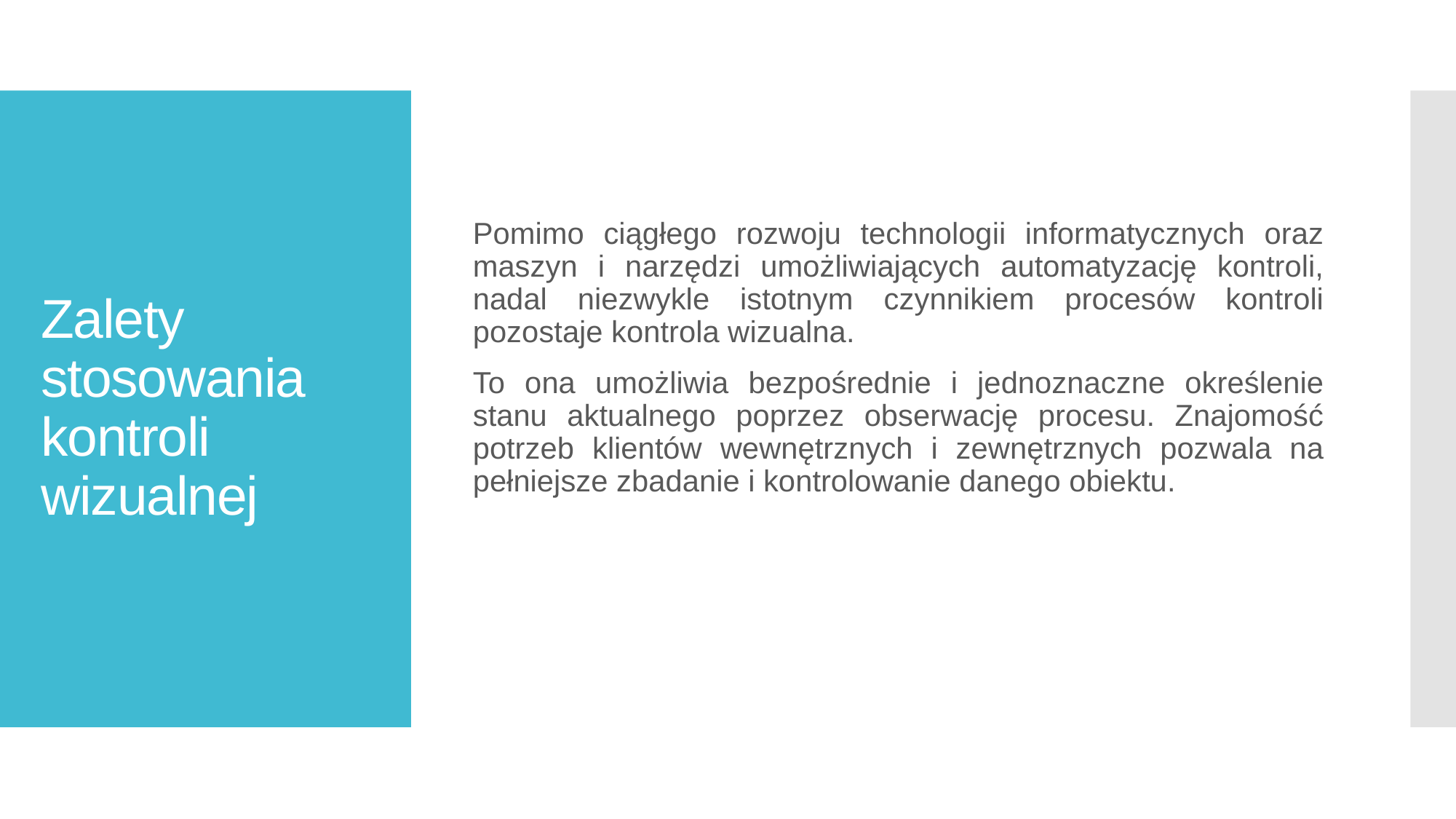

Pomimo ciągłego rozwoju technologii informatycznych oraz maszyn i narzędzi umożliwiających automatyzację kontroli, nadal niezwykle istotnym czynnikiem procesów kontroli pozostaje kontrola wizualna.
To ona umożliwia bezpośrednie i jednoznaczne określenie stanu aktualnego poprzez obserwację procesu. Znajomość potrzeb klientów wewnętrznych i zewnętrznych pozwala na pełniejsze zbadanie i kontrolowanie danego obiektu.

# Zalety stosowania kontroli wizualnej